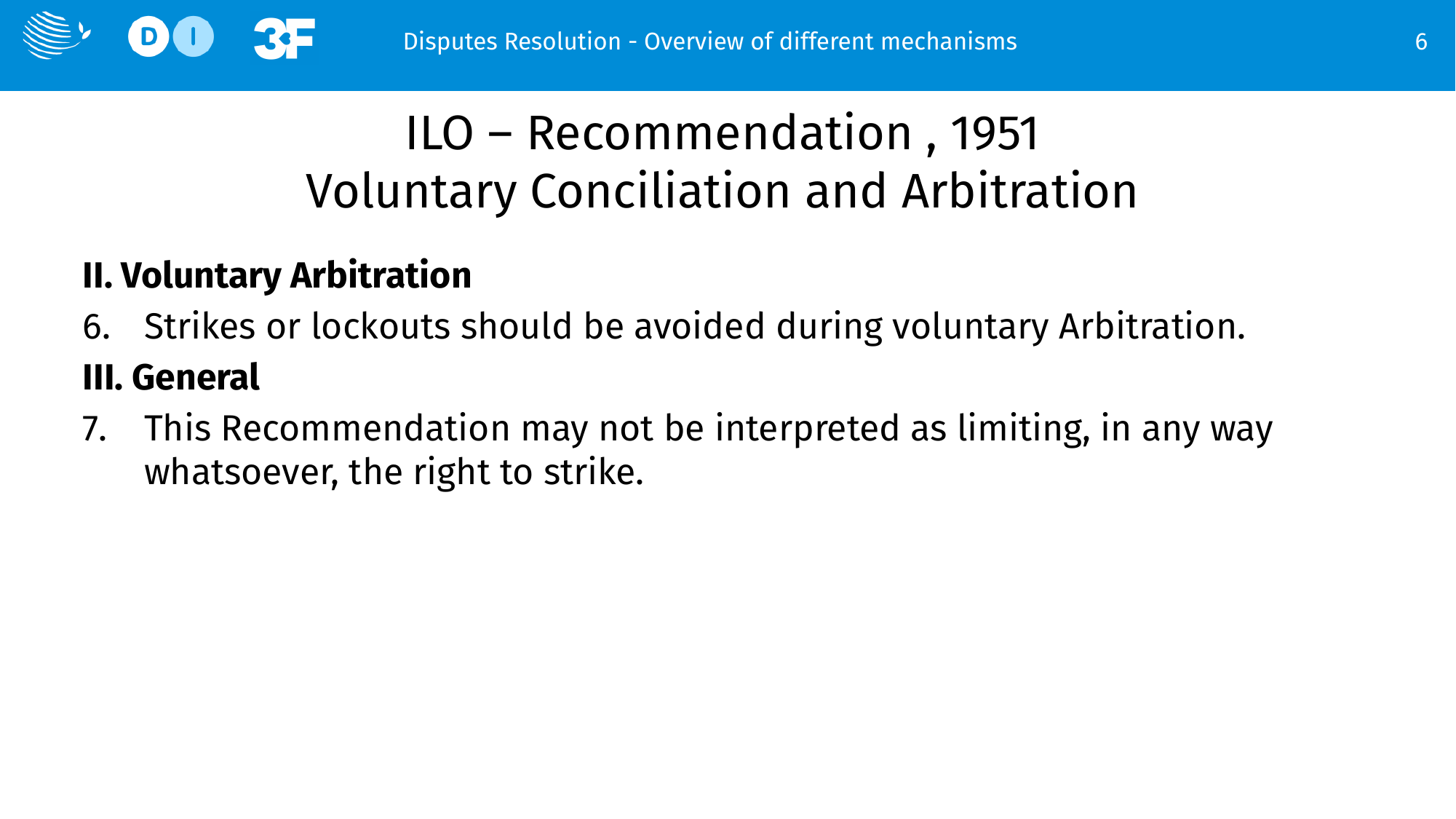

Disputes Resolution - Overview of different mechanisms
6
# ILO – Recommendation , 1951 Voluntary Conciliation and Arbitration
II. Voluntary Arbitration
Strikes or lockouts should be avoided during voluntary Arbitration.
III. General
This Recommendation may not be interpreted as limiting, in any way whatsoever, the right to strike.